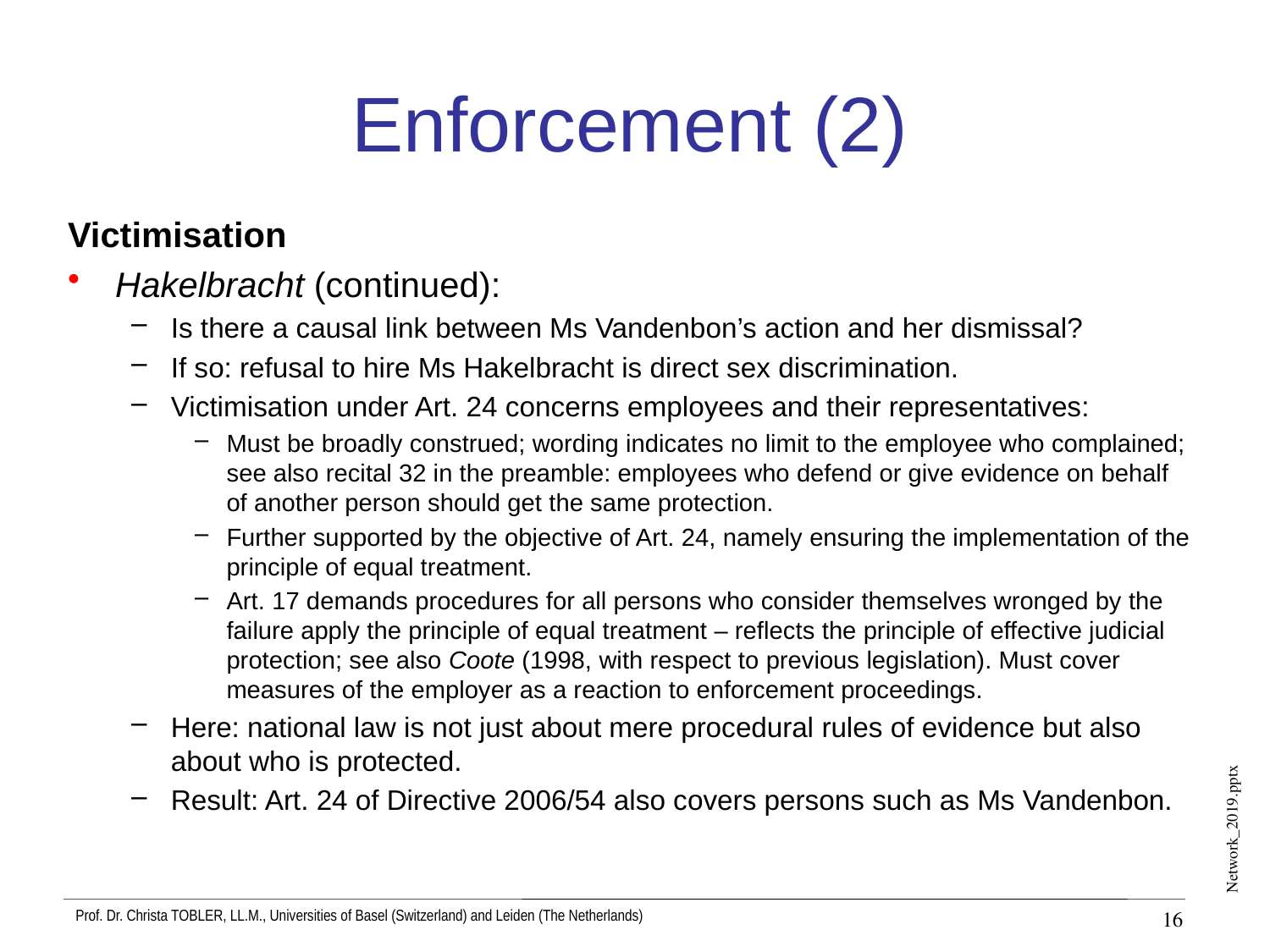

# Enforcement (2)
Victimisation
Hakelbracht (continued):
Is there a causal link between Ms Vandenbon’s action and her dismissal?
If so: refusal to hire Ms Hakelbracht is direct sex discrimination.
Victimisation under Art. 24 concerns employees and their representatives:
Must be broadly construed; wording indicates no limit to the employee who complained; see also recital 32 in the preamble: employees who defend or give evidence on behalf of another person should get the same protection.
Further supported by the objective of Art. 24, namely ensuring the implementation of the principle of equal treatment.
Art. 17 demands procedures for all persons who consider themselves wronged by the failure apply the principle of equal treatment – reflects the principle of effective judicial protection; see also Coote (1998, with respect to previous legislation). Must cover measures of the employer as a reaction to enforcement proceedings.
Here: national law is not just about mere procedural rules of evidence but also about who is protected.
Result: Art. 24 of Directive 2006/54 also covers persons such as Ms Vandenbon.

16